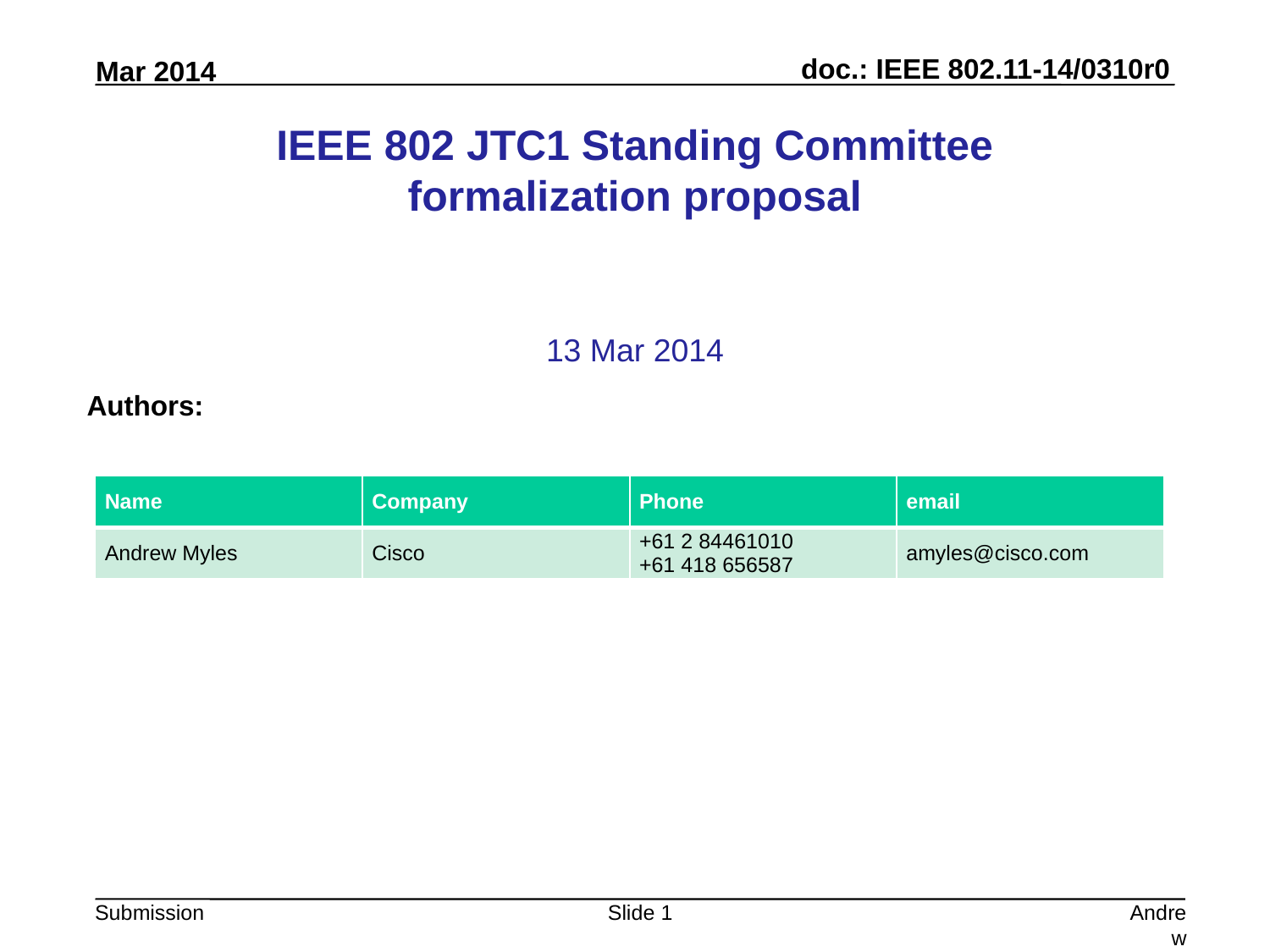

# IEEE 802 JTC1 Standing Committee formalization proposal
13 Mar 2014
Authors:
| Name | Company | Phone | email |
| --- | --- | --- | --- |
| Andrew Myles | Cisco | +61 2 84461010 +61 418 656587 | amyles@cisco.com |
Slide 1
Andrew Myles, Cisco